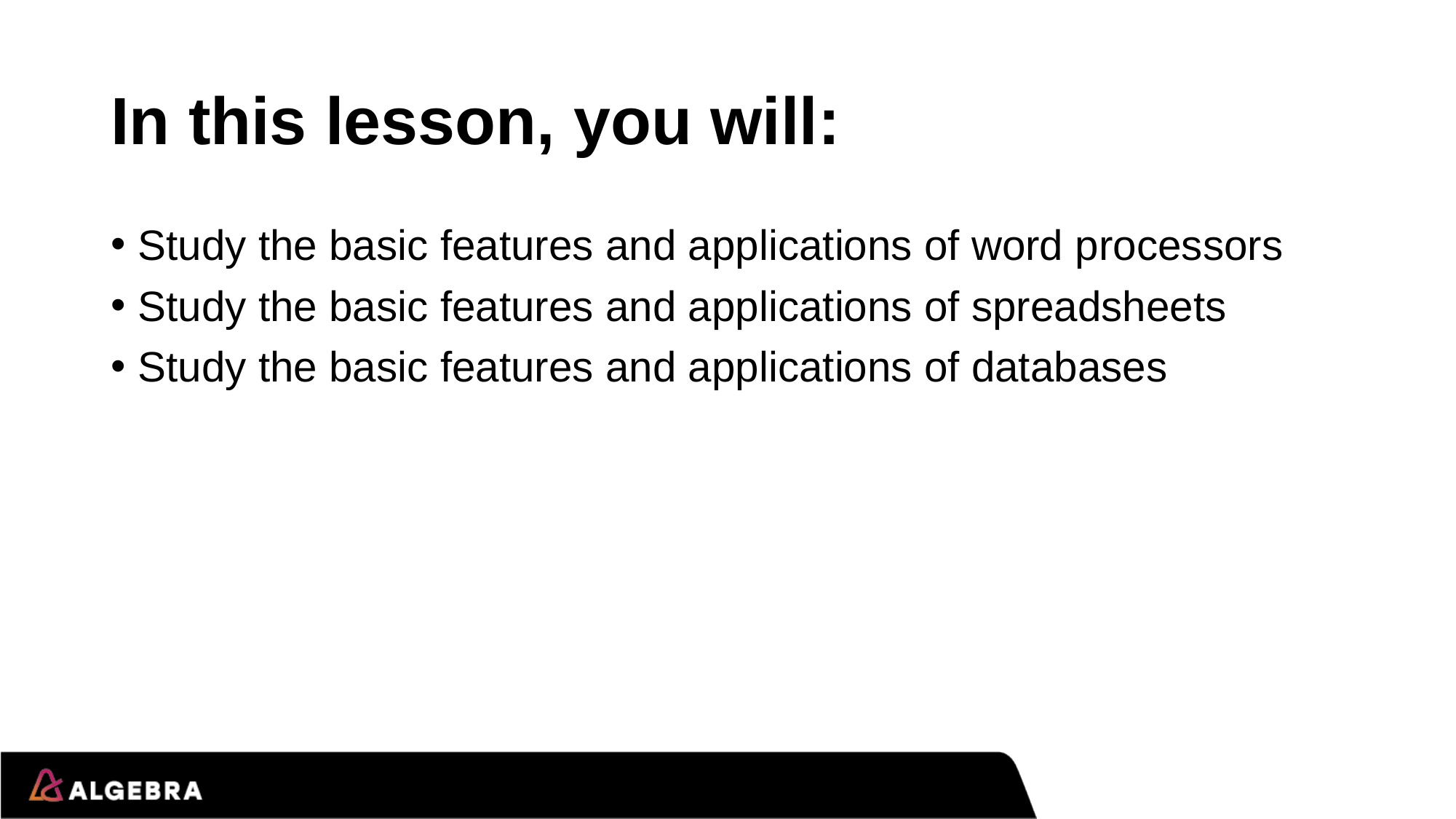

# In this lesson, you will:
Study the basic features and applications of word processors
Study the basic features and applications of spreadsheets
Study the basic features and applications of databases